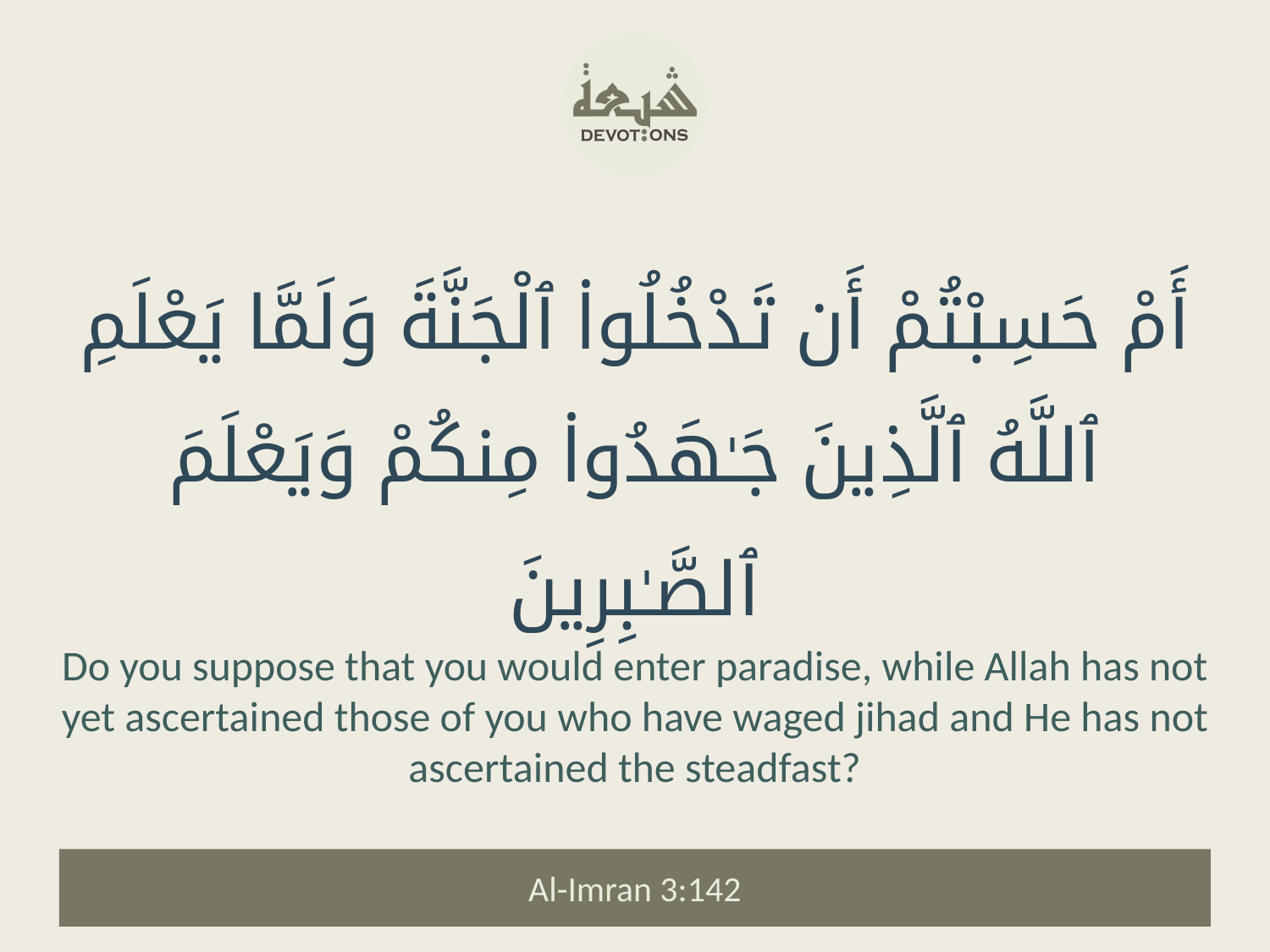

أَمْ حَسِبْتُمْ أَن تَدْخُلُوا۟ ٱلْجَنَّةَ وَلَمَّا يَعْلَمِ ٱللَّهُ ٱلَّذِينَ جَـٰهَدُوا۟ مِنكُمْ وَيَعْلَمَ ٱلصَّـٰبِرِينَ
Do you suppose that you would enter paradise, while Allah has not yet ascertained those of you who have waged jihad and He has not ascertained the steadfast?
Al-Imran 3:142